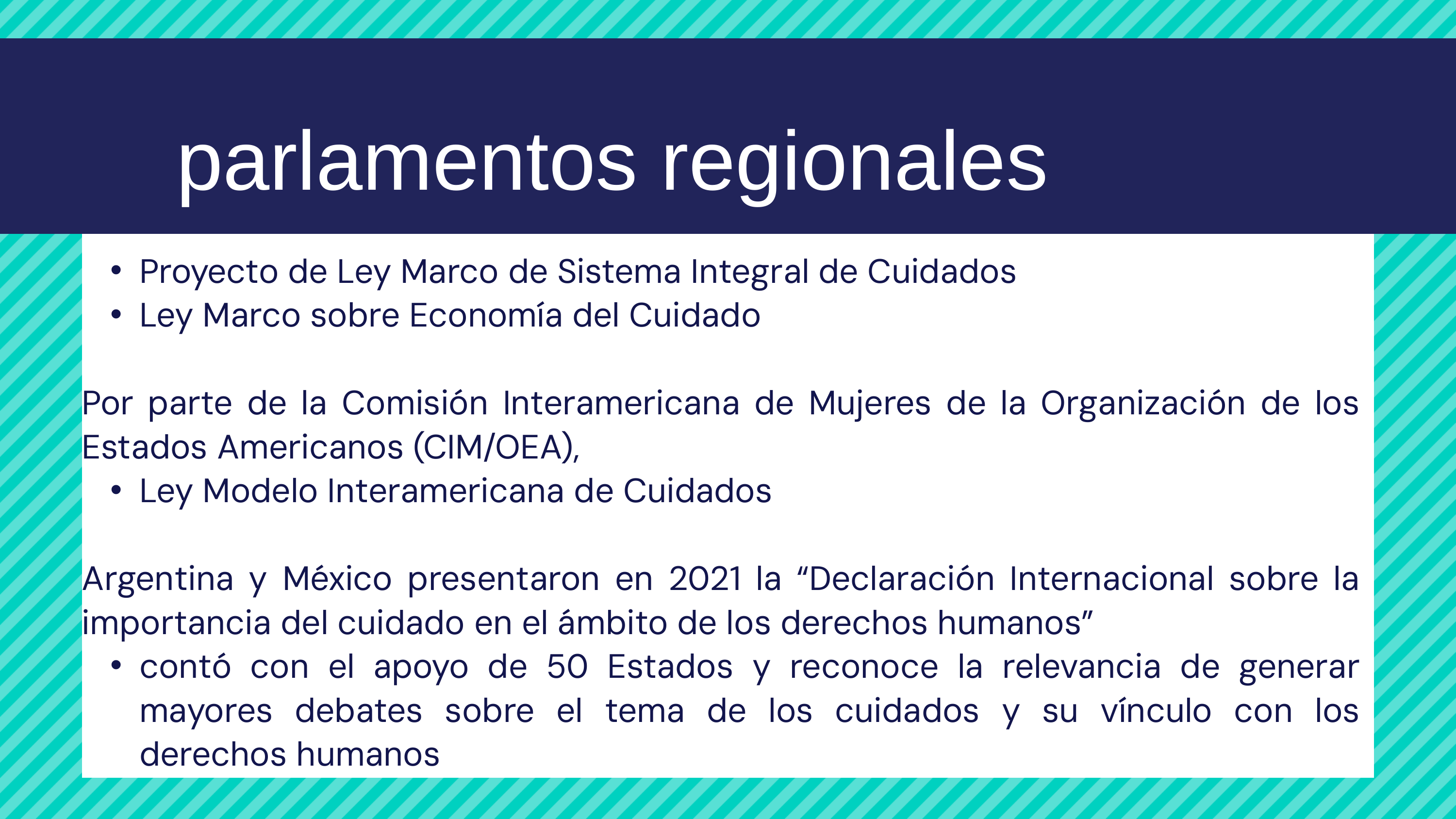

parlamentos regionales

Proyecto de Ley Marco de Sistema Integral de Cuidados
Ley Marco sobre Economía del Cuidado

Por parte de la Comisión Interamericana de Mujeres de la Organización de los Estados Americanos (CIM/OEA),
Ley Modelo Interamericana de Cuidados

Argentina y México presentaron en 2021 la “Declaración Internacional sobre la importancia del cuidado en el ámbito de los derechos humanos”
contó con el apoyo de 50 Estados y reconoce la relevancia de generar mayores debates sobre el tema de los cuidados y su vínculo con los derechos humanos